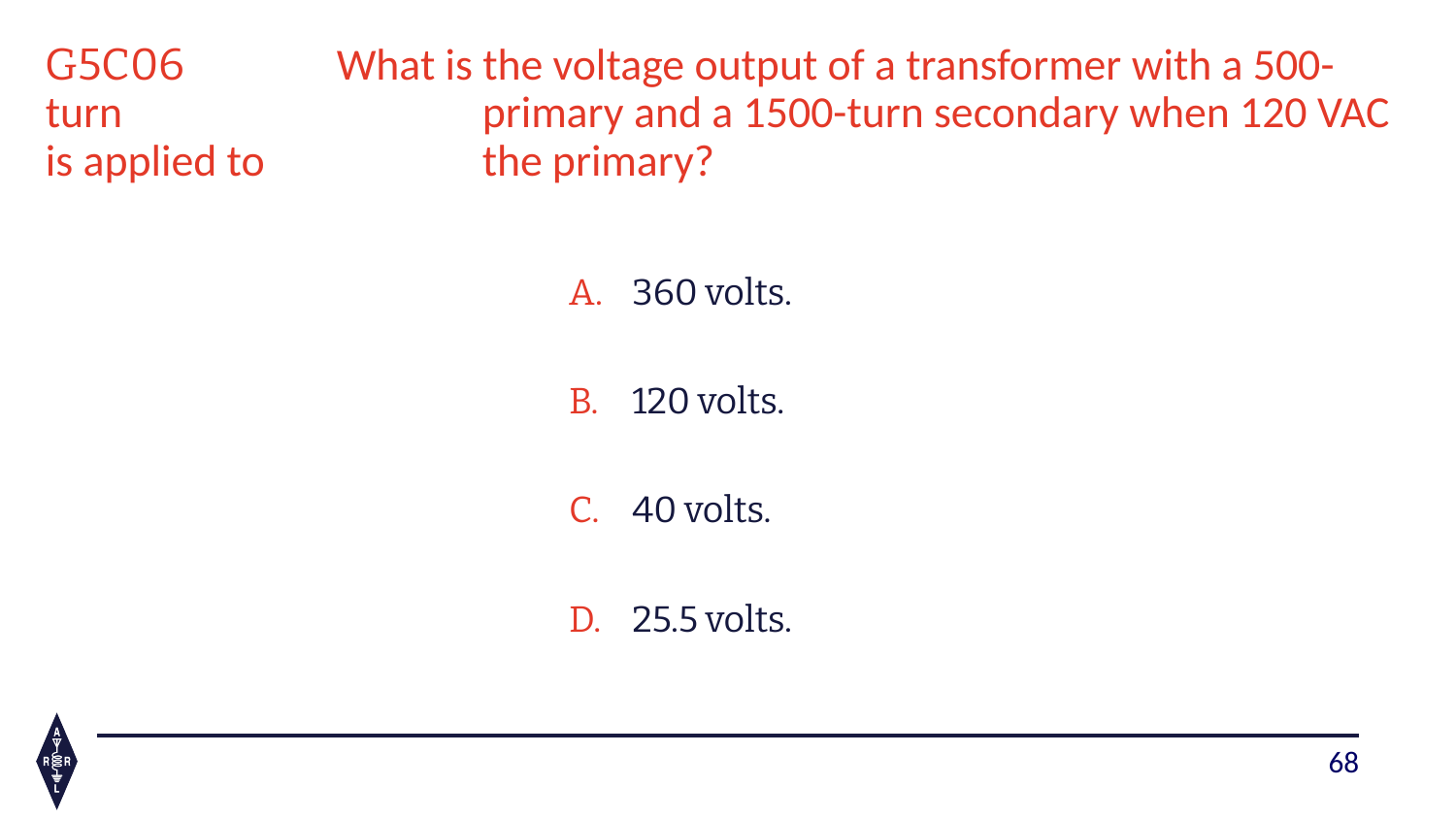

G5C06 	What is the voltage output of a transformer with a 500-turn 			primary and a 1500-turn secondary when 120 VAC is applied to 		the primary?
s connected to 120 VAC?
360 volts.

120 volts.

40 volts.

25.5 volts.

68